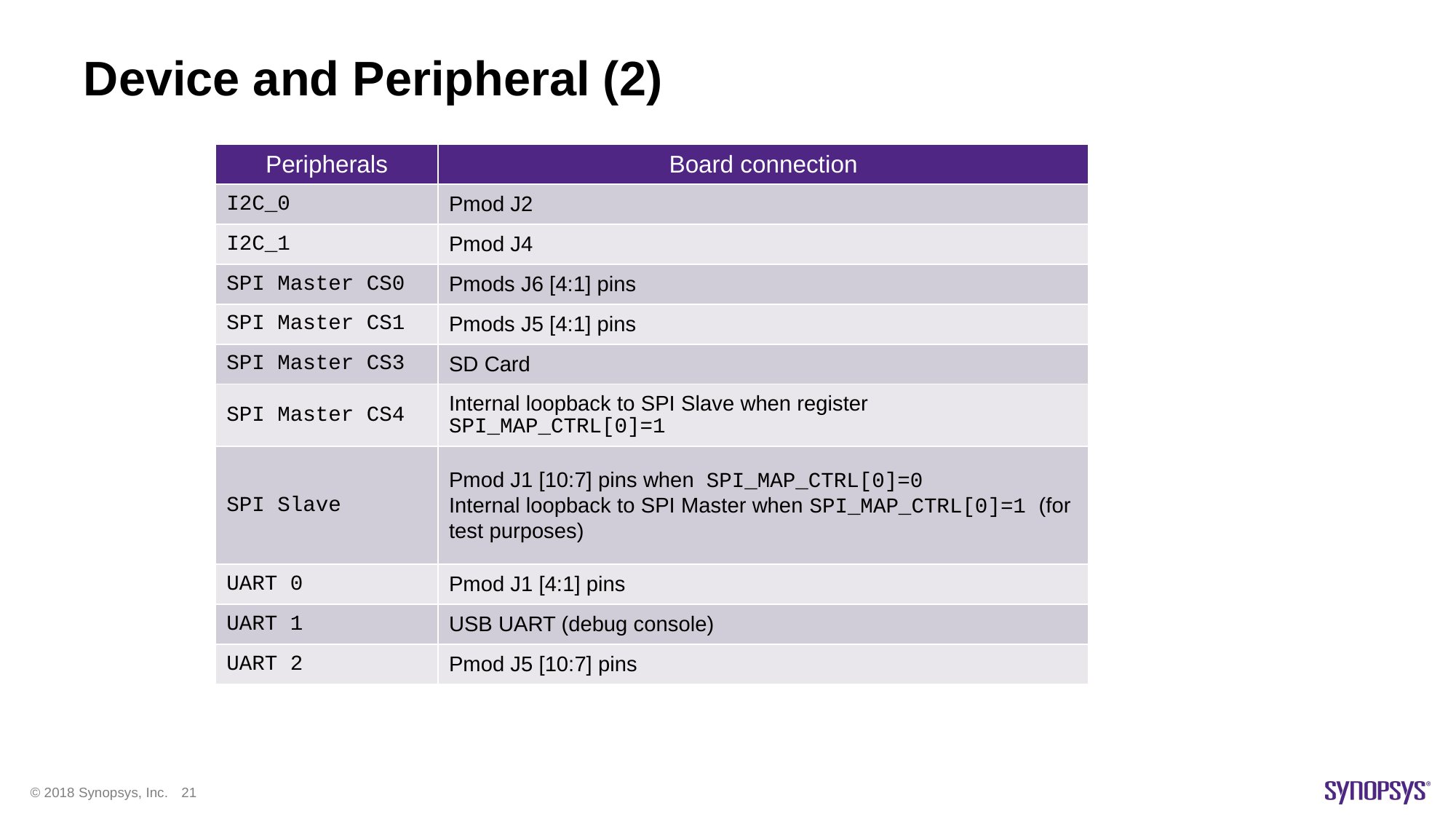

# Device and Peripheral (2)
| Peripherals | Board connection |
| --- | --- |
| I2C\_0 | Pmod J2 |
| I2C\_1 | Pmod J4 |
| SPI Master CS0 | Pmods J6 [4:1] pins |
| SPI Master CS1 | Pmods J5 [4:1] pins |
| SPI Master CS3 | SD Card |
| SPI Master CS4 | Internal loopback to SPI Slave when register SPI\_MAP\_CTRL[0]=1 |
| SPI Slave | Pmod J1 [10:7] pins when SPI\_MAP\_CTRL[0]=0 Internal loopback to SPI Master when SPI\_MAP\_CTRL[0]=1 (for test purposes) |
| UART 0 | Pmod J1 [4:1] pins |
| UART 1 | USB UART (debug console) |
| UART 2 | Pmod J5 [10:7] pins |